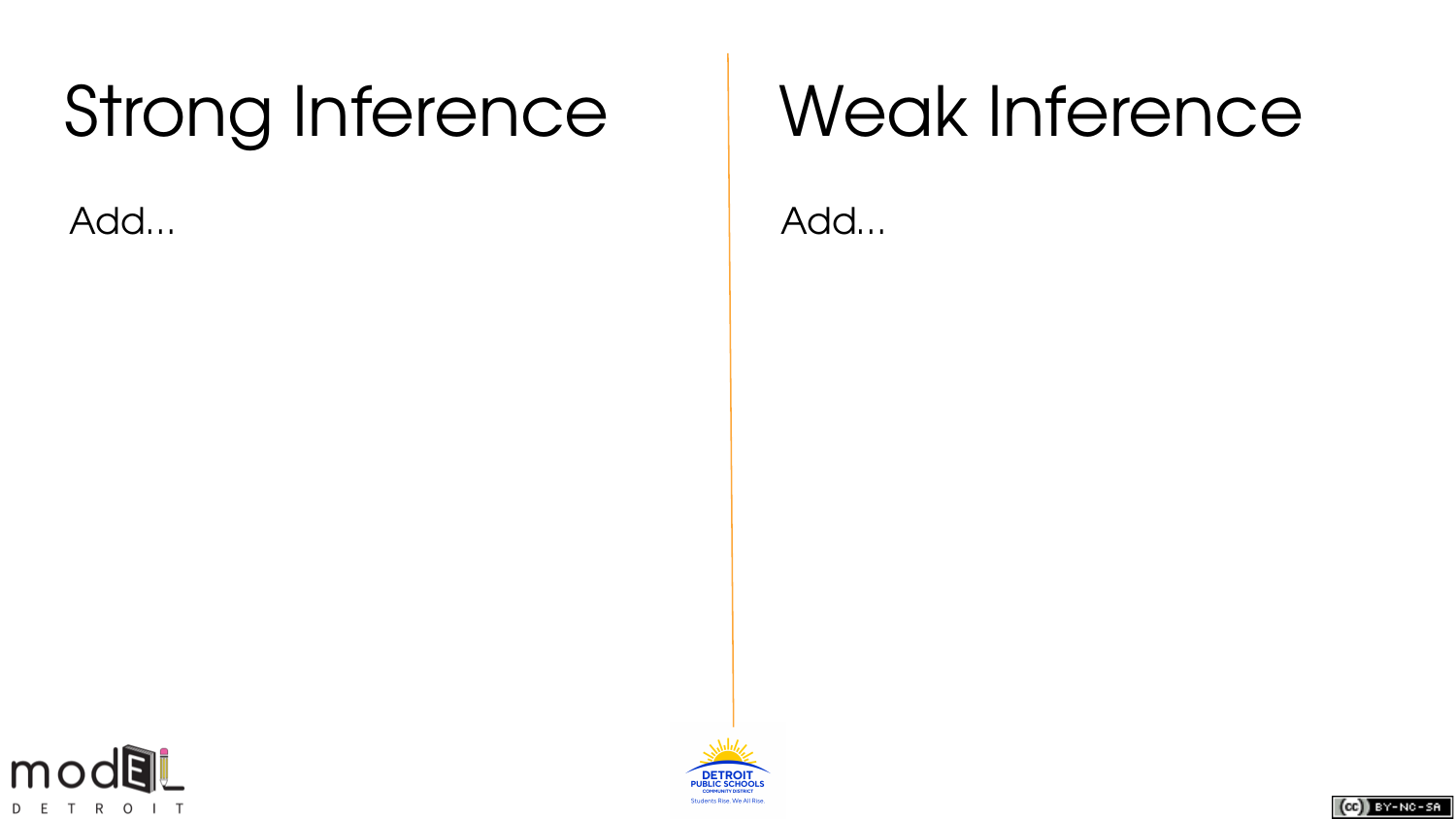

# Strong Inference	       Weak Inference
Add…
Add…